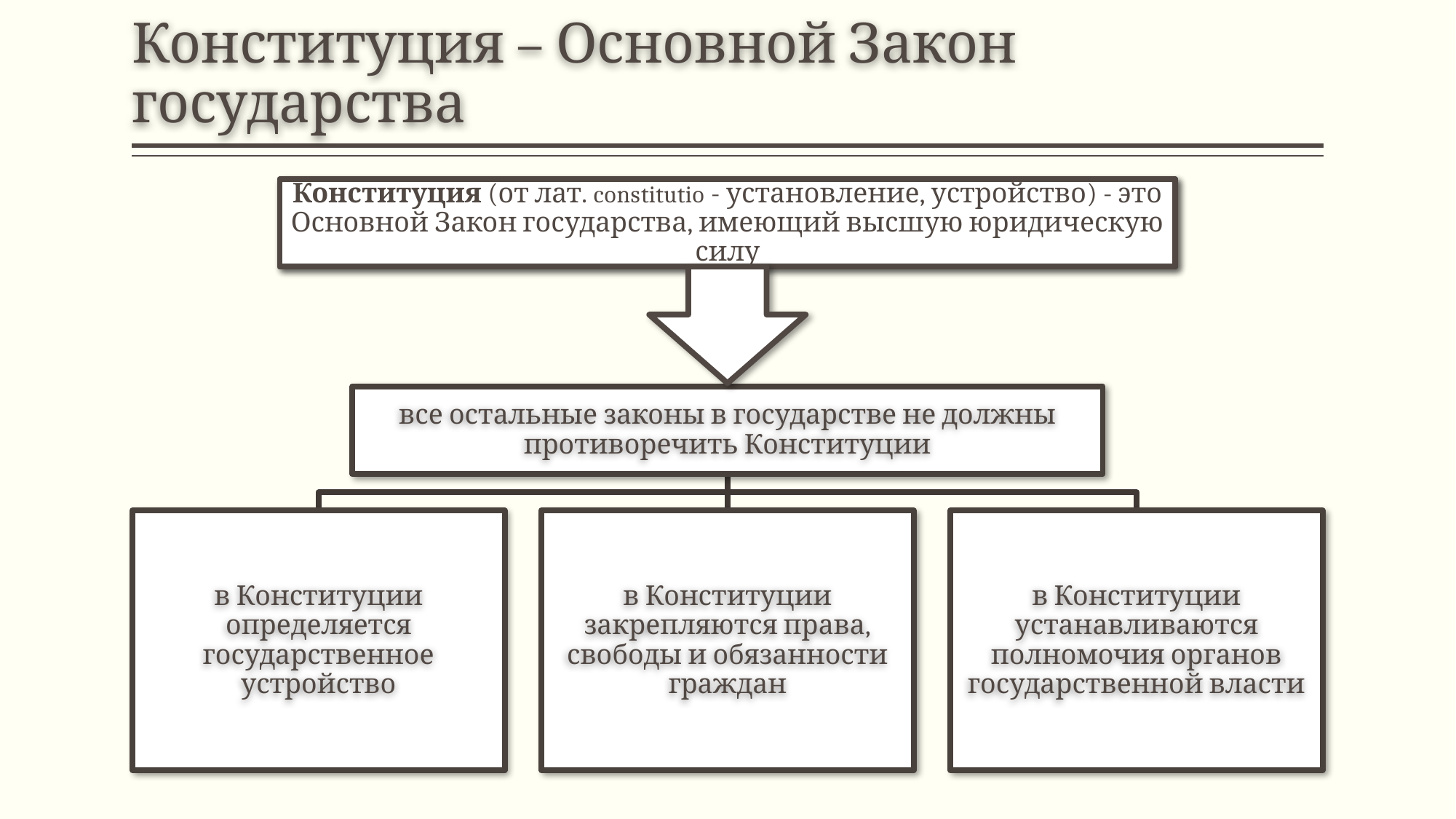

# Конституция – Основной Закон государства

Конституция (от лат. constitutio - установление, устройство) - это Основной Закон государства, имеющий высшую юридическую силу

все остальные законы в государстве не должны противоречить Конституции

в Конституции определяется государственное устройство

в Конституции закрепляются права, свободы и обязанности граждан

в Конституции устанавливаются полномочия органов государственной власти